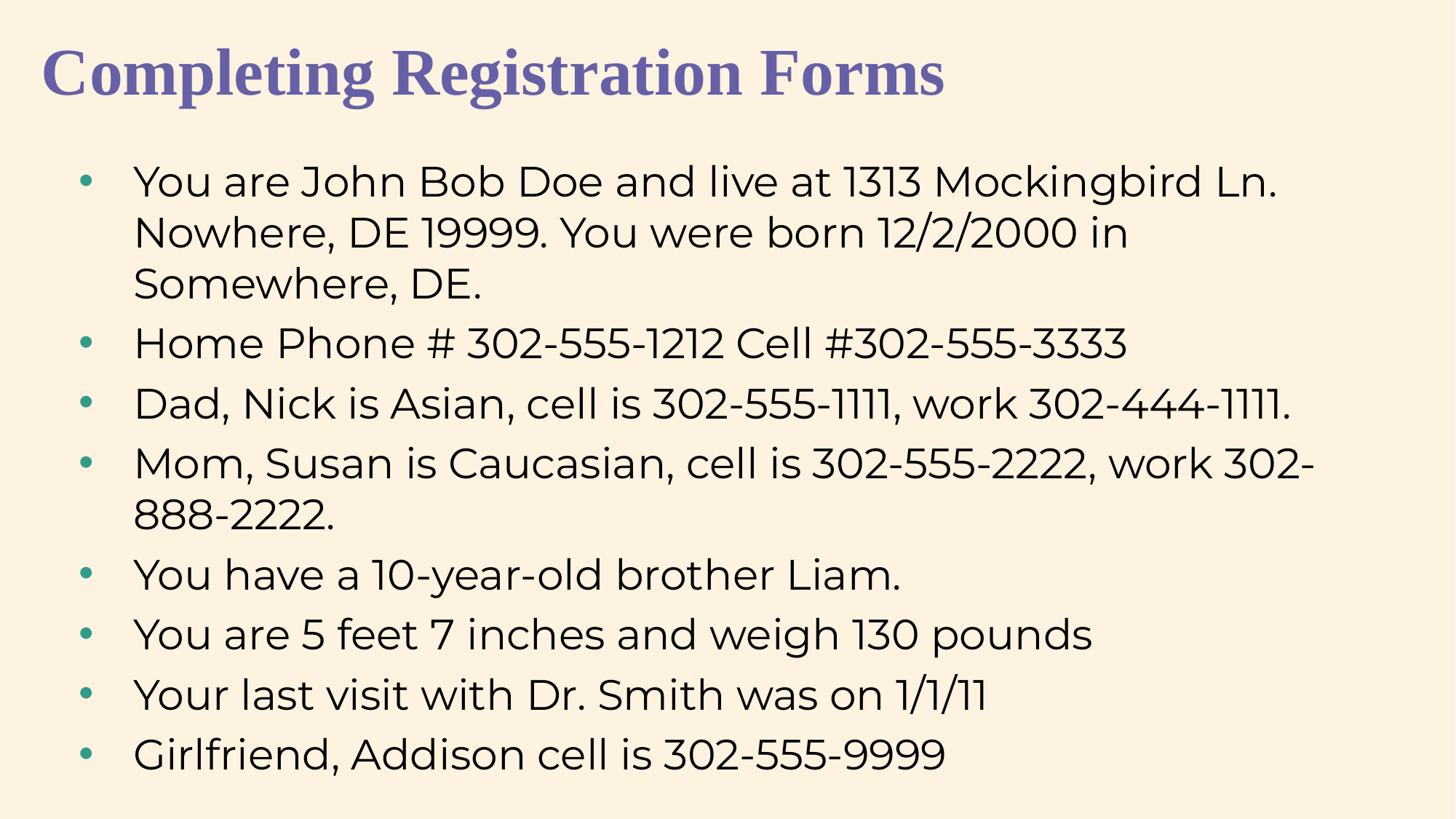

# Completing Registration Forms
You are John Bob Doe and live at 1313 Mockingbird Ln. Nowhere, DE 19999. You were born 12/2/2000 in Somewhere, DE.
Home Phone # 302-555-1212 Cell #302-555-3333
Dad, Nick is Asian, cell is 302-555-1111, work 302-444-1111.
Mom, Susan is Caucasian, cell is 302-555-2222, work 302-888-2222.
You have a 10-year-old brother Liam.
You are 5 feet 7 inches and weigh 130 pounds
Your last visit with Dr. Smith was on 1/1/11
Girlfriend, Addison cell is 302-555-9999